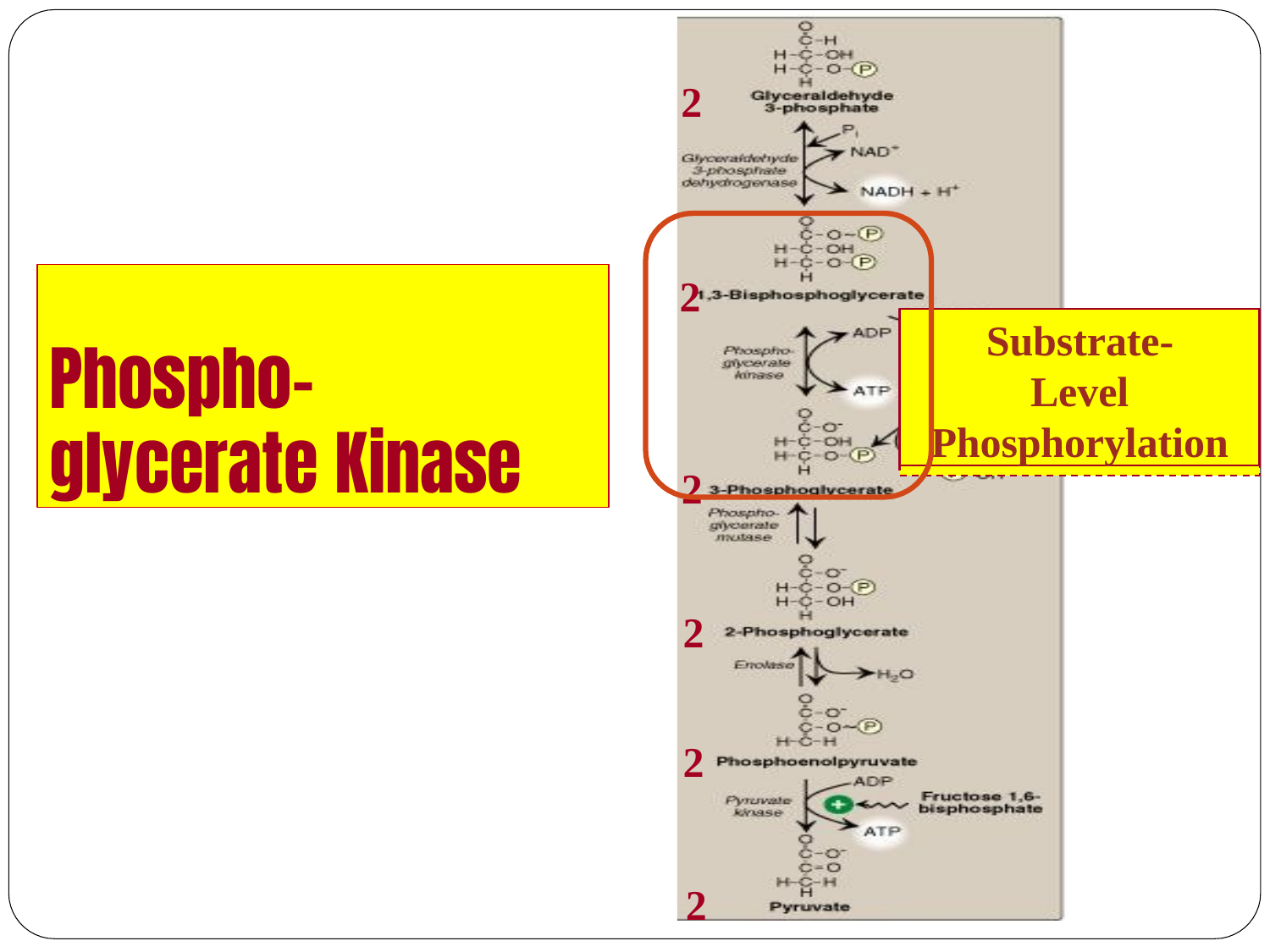

2

Phospho-  glycerate Kinase
2

Substrate-
Level
Phosphorylation
2
2

2

2